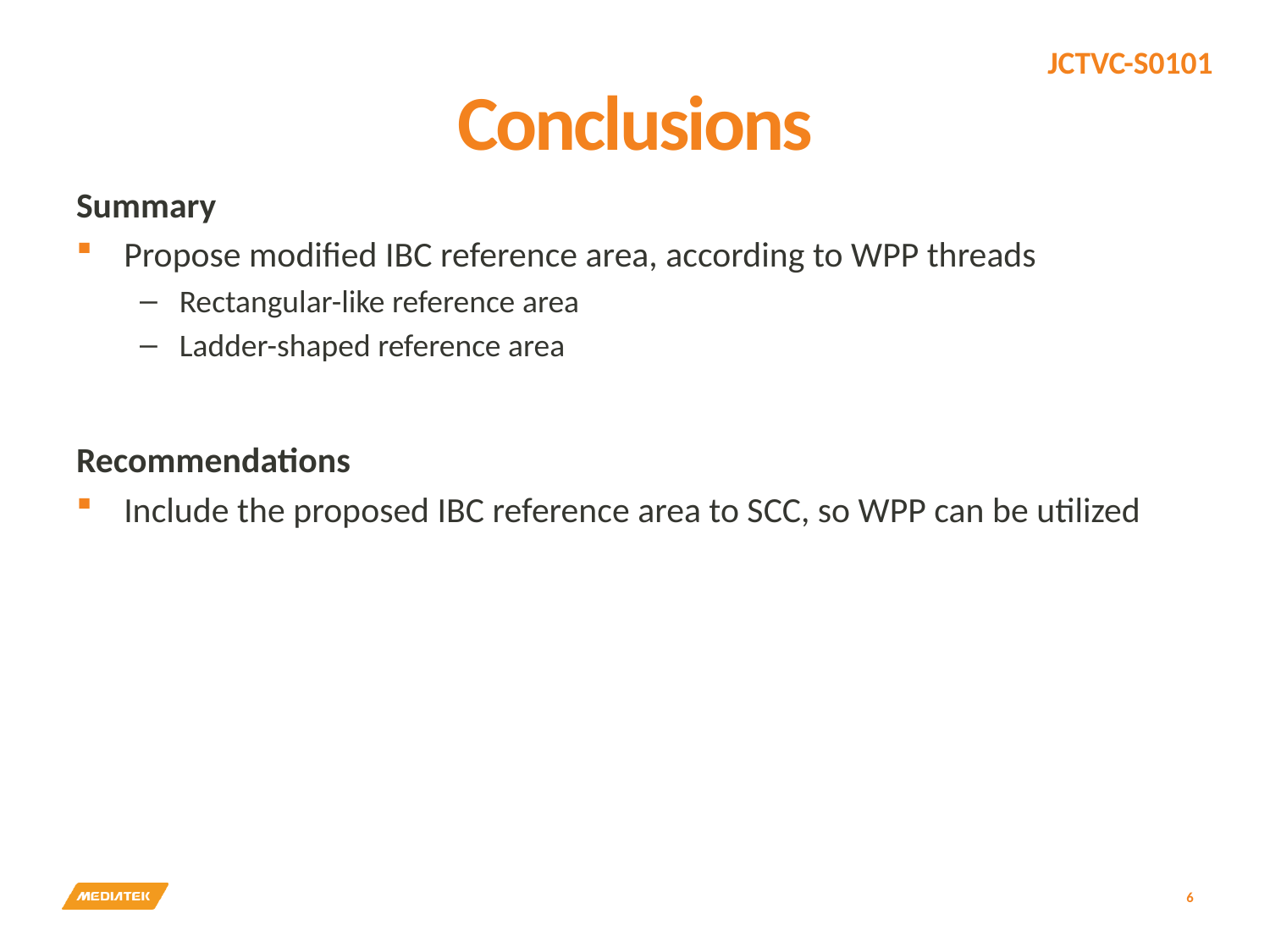

# Conclusions
Summary
Propose modified IBC reference area, according to WPP threads
Rectangular-like reference area
Ladder-shaped reference area

Recommendations
Include the proposed IBC reference area to SCC, so WPP can be utilized

6